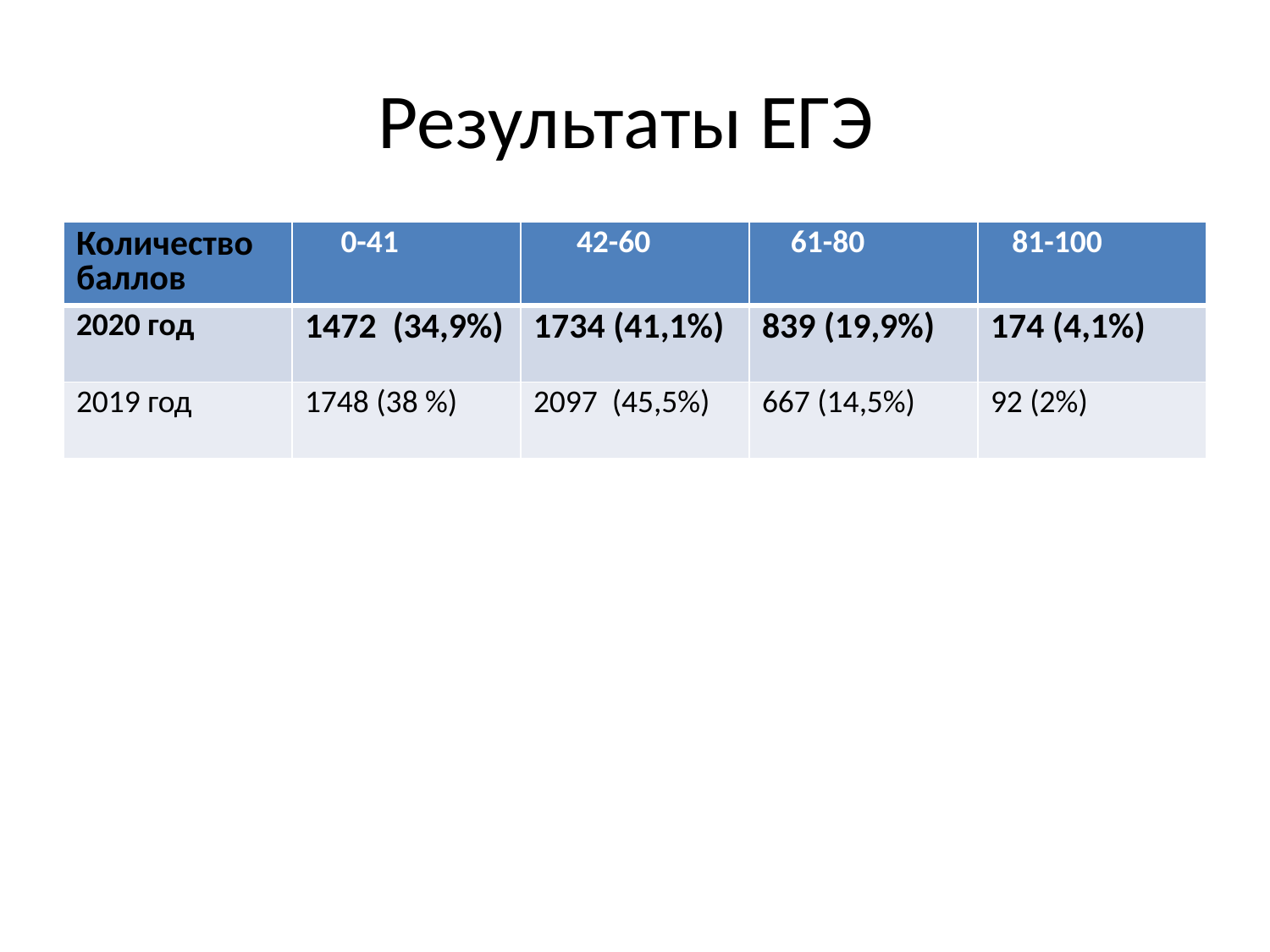

# Результаты ЕГЭ
| Количество баллов | 0-41 | 42-60 | 61-80 | 81-100 |
| --- | --- | --- | --- | --- |
| 2020 год | 1472 (34,9%) | 1734 (41,1%) | 839 (19,9%) | 174 (4,1%) |
| 2019 год | 1748 (38 %) | 2097 (45,5%) | 667 (14,5%) | 92 (2%) |